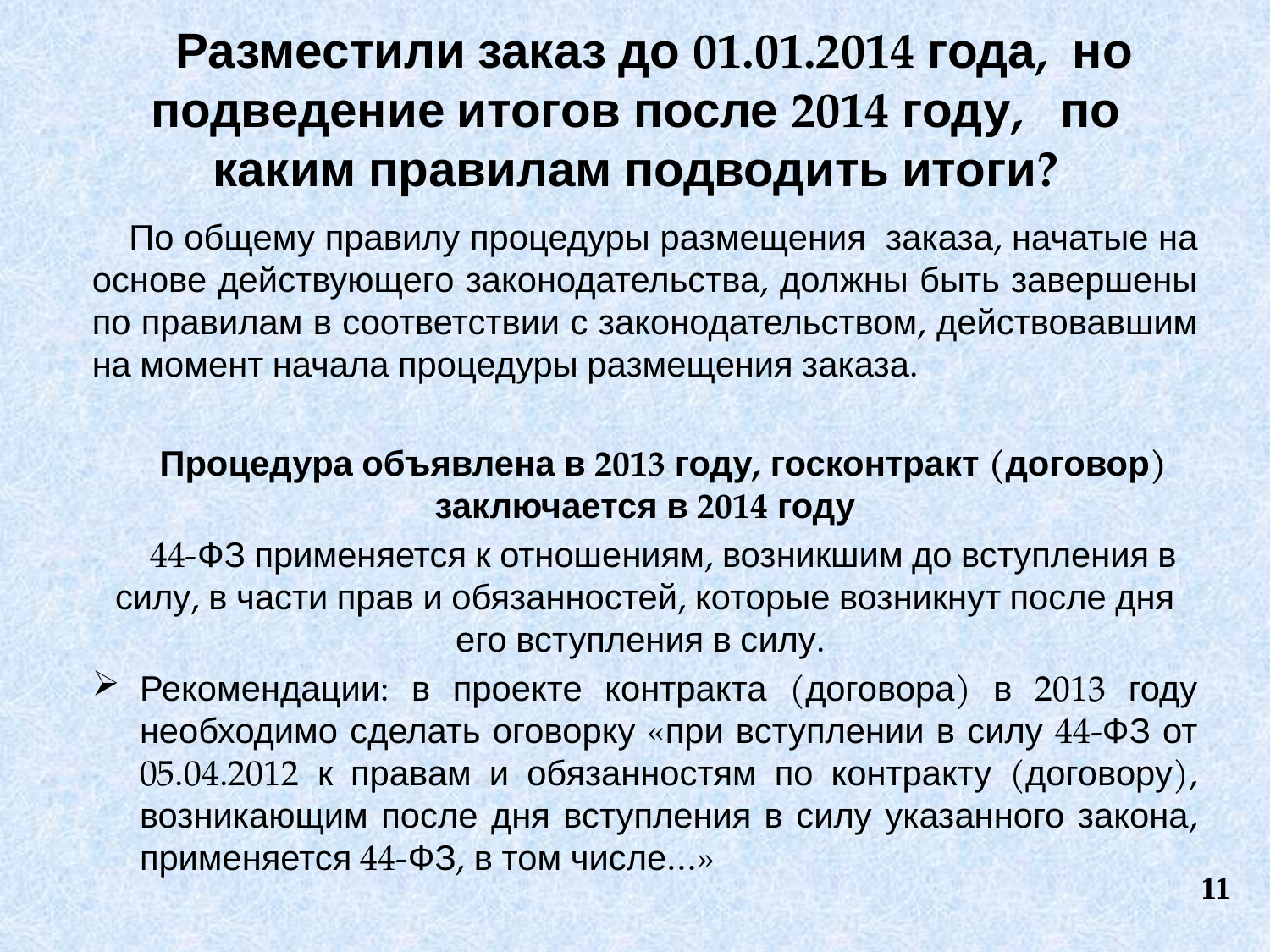

Разместили заказ до 01.01.2014 года,  но подведение итогов после 2014 году,   по каким правилам подводить итоги?
По общему правилу процедуры размещения  заказа, начатые на основе действующего законодательства, должны быть завершены по правилам в соответствии с законодательством, действовавшим на момент начала процедуры размещения заказа.

Процедура объявлена в 2013 году, госконтракт (договор) заключается в 2014 году
44-ФЗ применяется к отношениям, возникшим до вступления в силу, в части прав и обязанностей, которые возникнут после дня его вступления в силу.
Рекомендации: в проекте контракта (договора) в 2013 году необходимо сделать оговорку «при вступлении в силу 44-ФЗ от 05.04.2012 к правам и обязанностям по контракту (договору), возникающим после дня вступления в силу указанного закона, применяется 44-ФЗ, в том числе…»
11